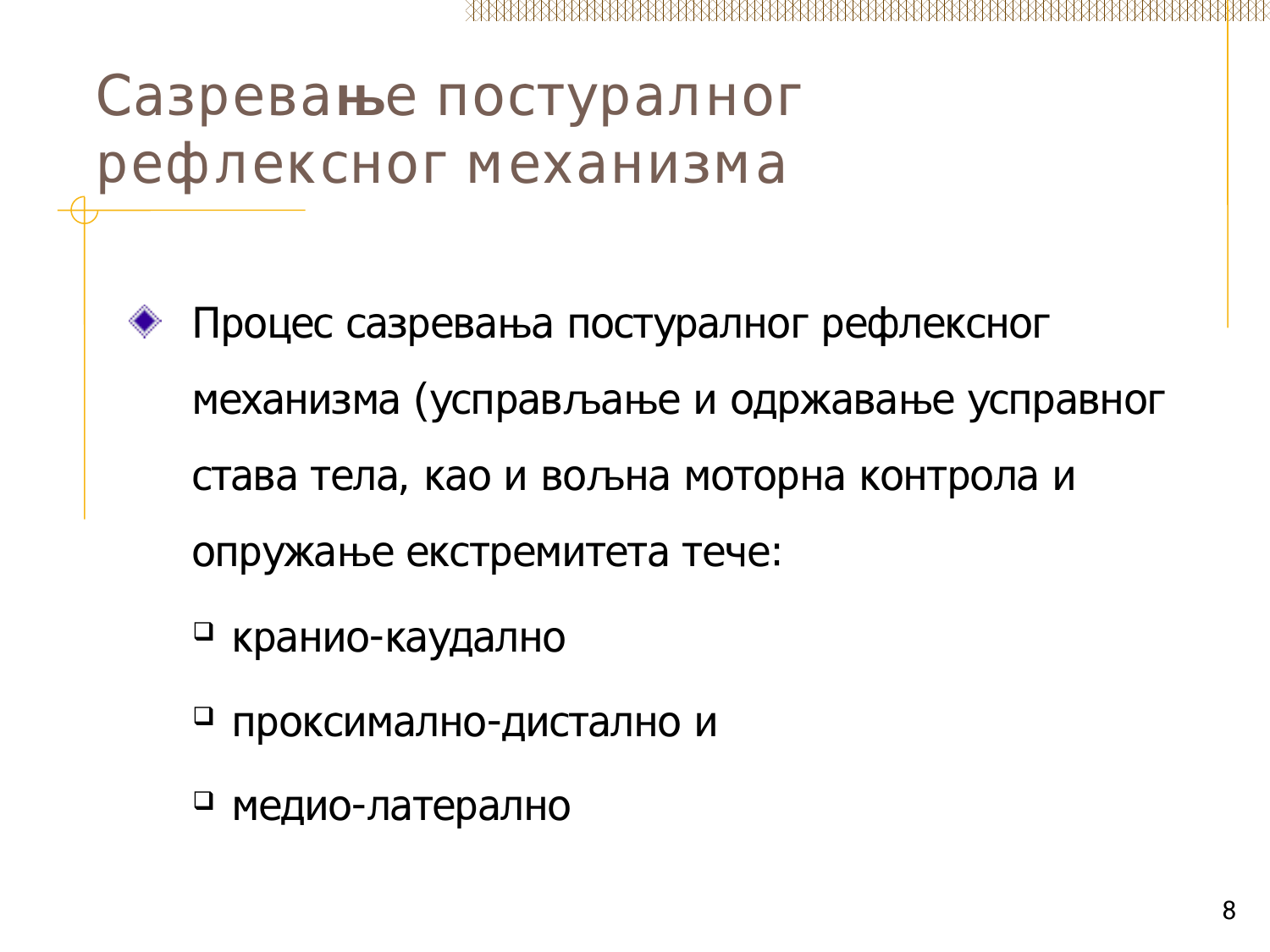

# Сазревање постуралног рефлексног механизма
Процес сазревања постуралног рефлексног механизма (усправљање и одржавање усправног става тела, као и вољна моторна контрола и опружање екстремитета тече:
кранио-каудално
проксимално-дистално и
медио-латерално

8